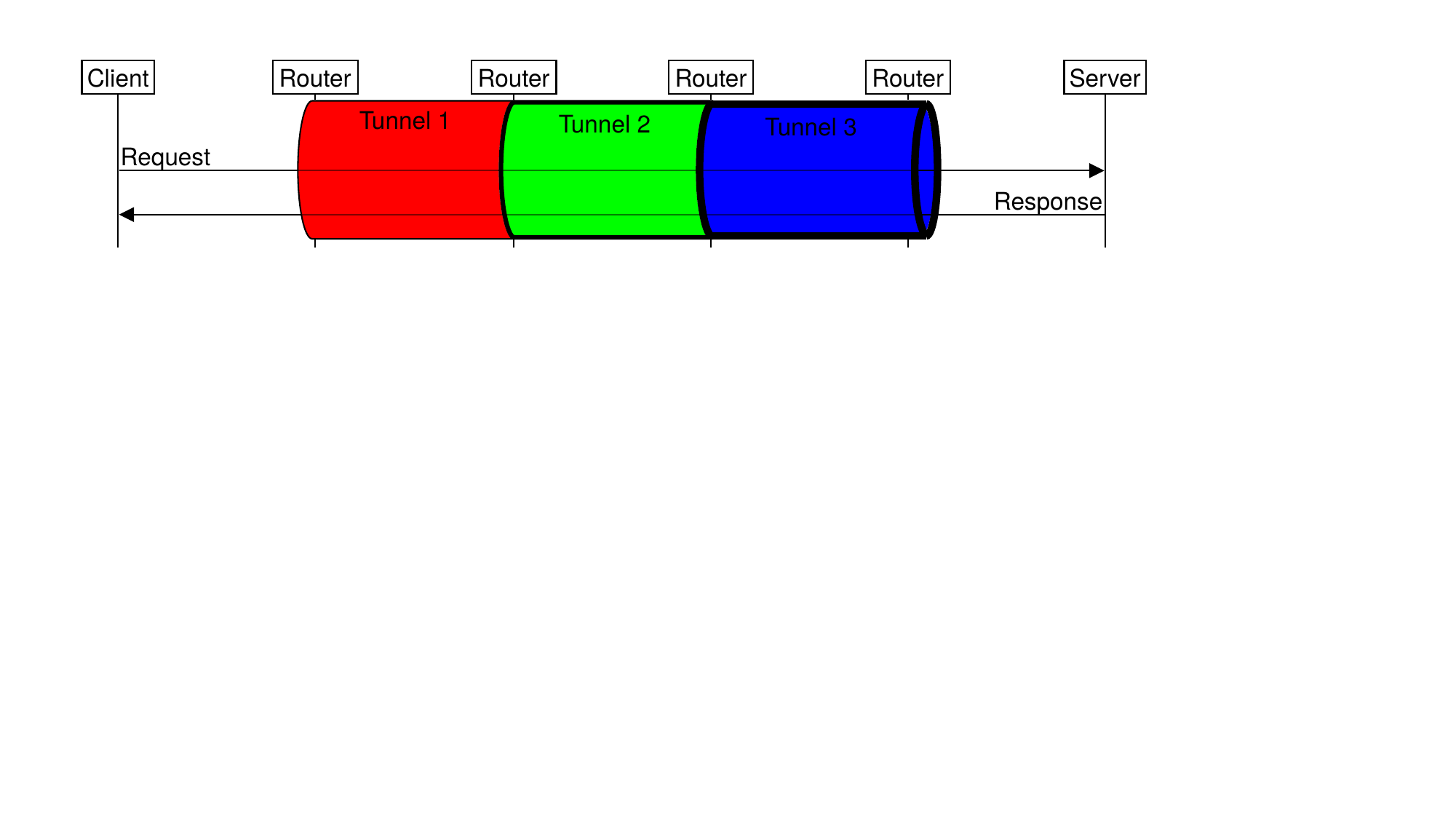

Client
Router
Router
Router
Router
Server

Tunnel 1

Tunnel 2
Tunnel 3
Request
Response